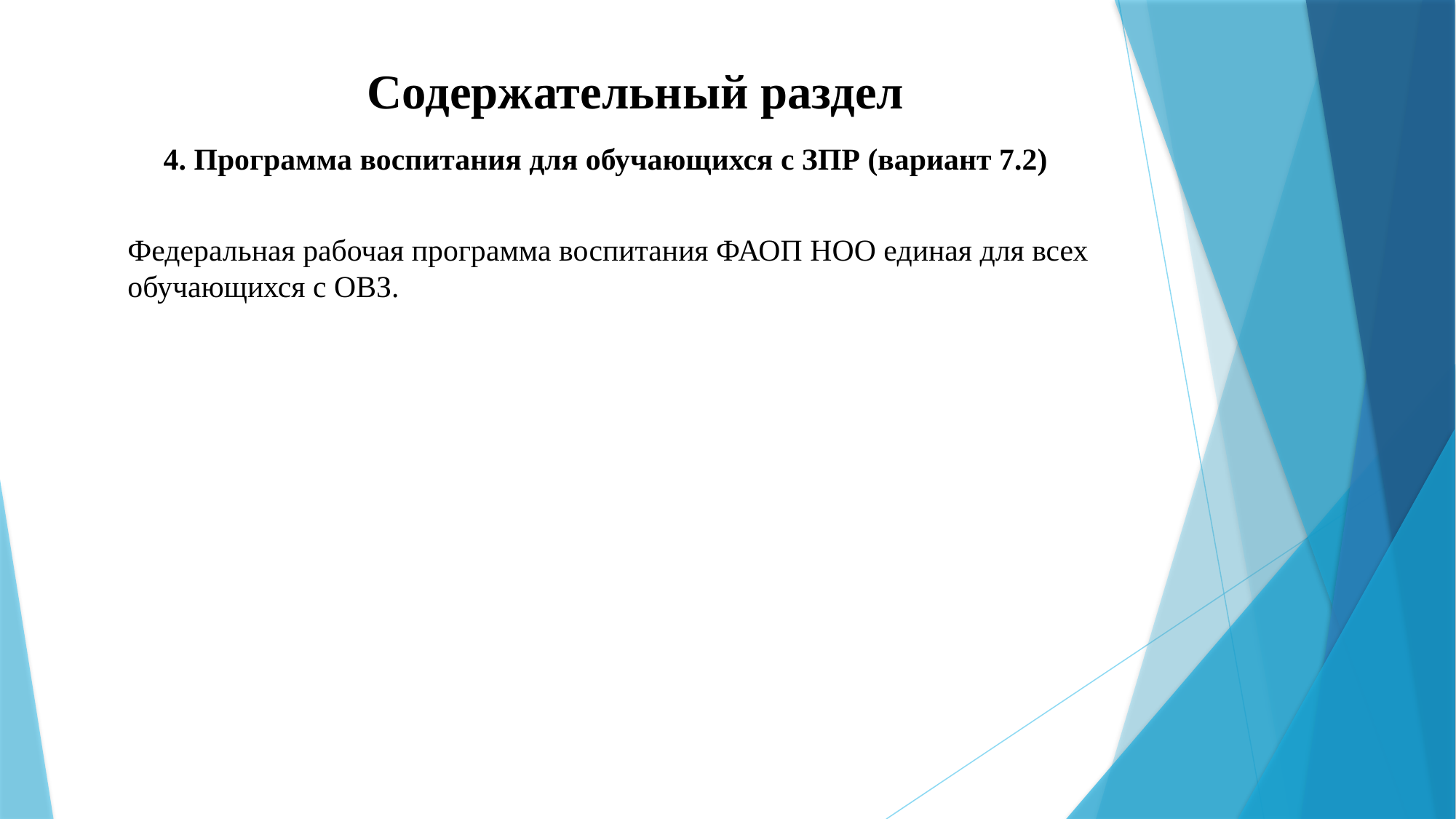

# Содержательный раздел
4. Программа воспитания для обучающихся с ЗПР (вариант 7.2)

Федеральная рабочая программа воспитания ФАОП НОО единая для всех
обучающихся с ОВЗ.